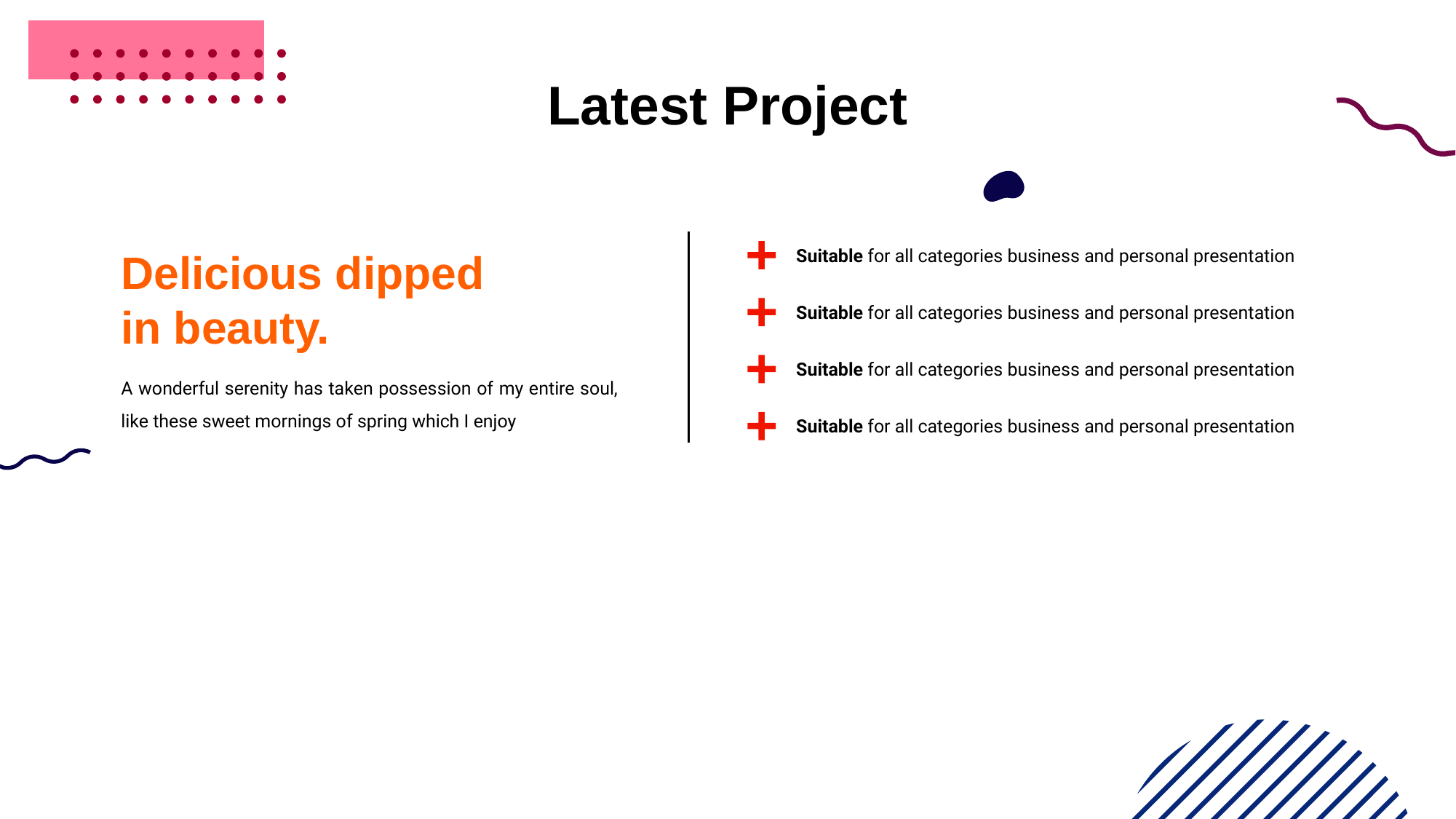

# Latest Project

Suitable for all categories business and personal presentation
Delicious dipped
in beauty.

Suitable for all categories business and personal presentation

Suitable for all categories business and personal presentation

A wonderful serenity has taken possession of my entire soul, like these sweet mornings of spring which I enjoy
Suitable for all categories business and personal presentation